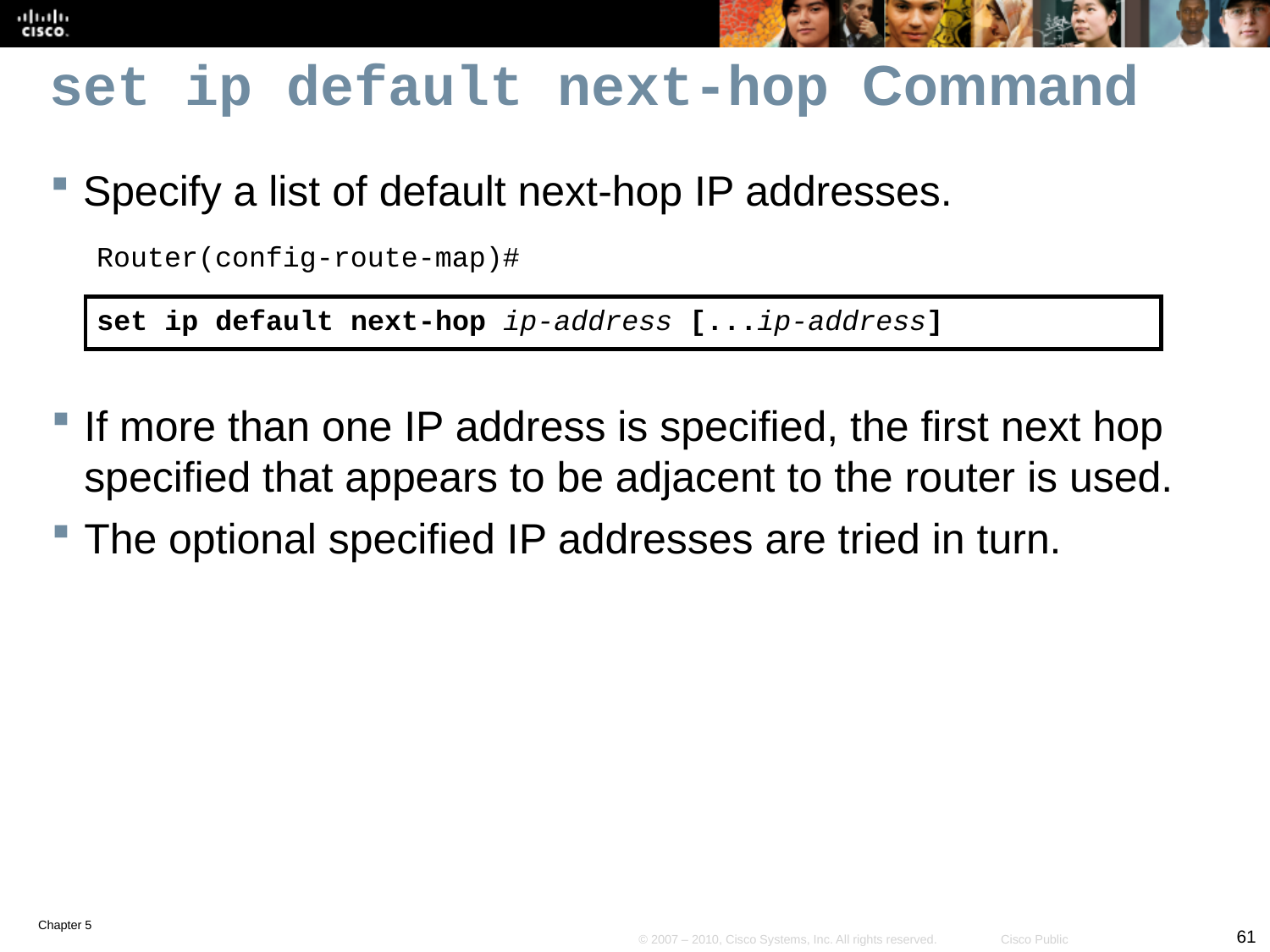

# set ip default next-hop Command
Specify a list of default next-hop IP addresses.
Router(config-route-map)#
set ip default next-hop ip-address [...ip-address]
If more than one IP address is specified, the first next hop specified that appears to be adjacent to the router is used.
The optional specified IP addresses are tried in turn.